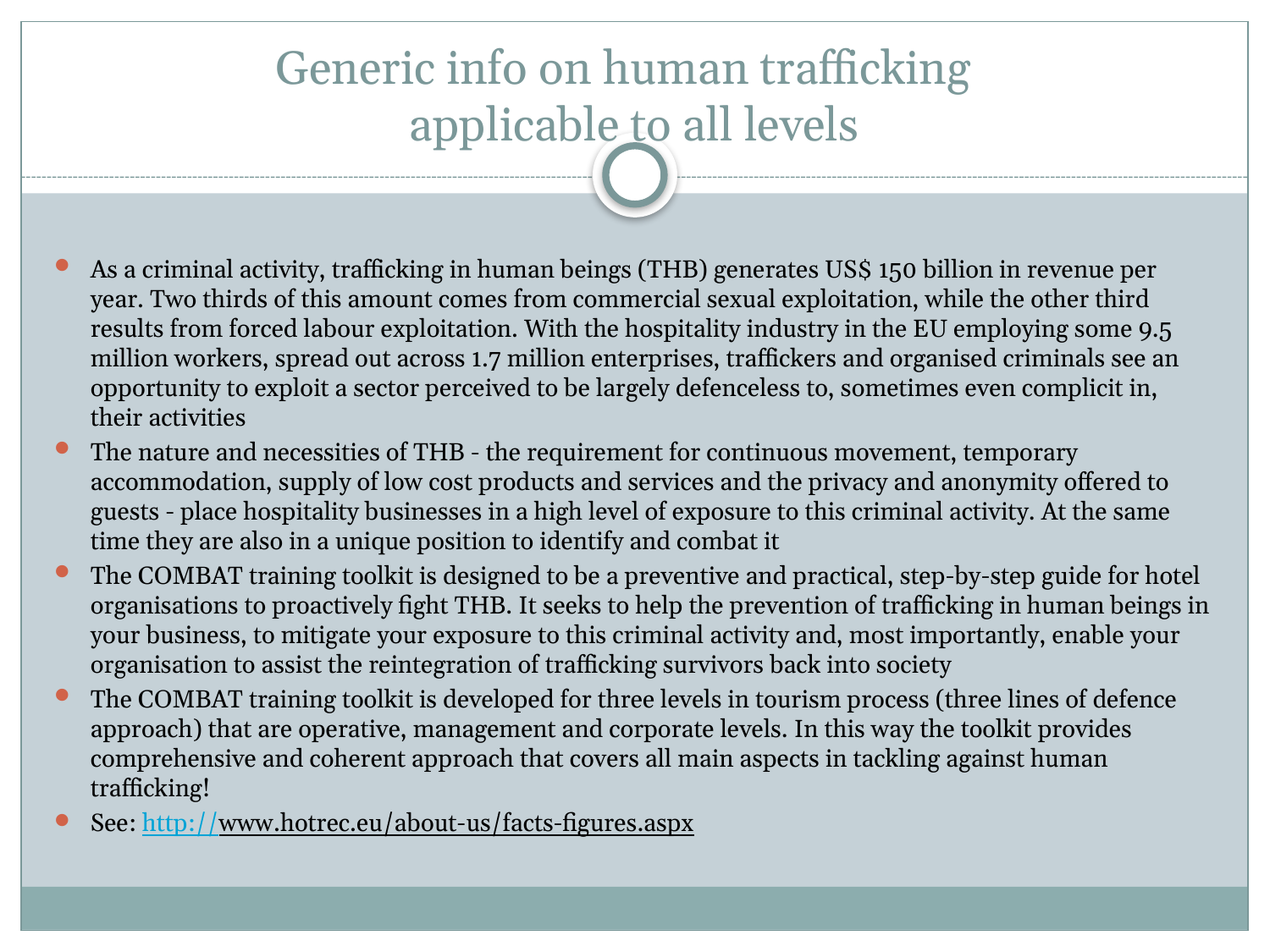

# Generic info on human trafficking applicable to all levels

As a criminal activity, trafficking in human beings (THB) generates US$ 150 billion in revenue per year. Two thirds of this amount comes from commercial sexual exploitation, while the other third results from forced labour exploitation. With the hospitality industry in the EU employing some 9.5 million workers, spread out across 1.7 million enterprises, traffickers and organised criminals see an opportunity to exploit a sector perceived to be largely defenceless to, sometimes even complicit in, their activities
The nature and necessities of THB - the requirement for continuous movement, temporary accommodation, supply of low cost products and services and the privacy and anonymity offered to guests - place hospitality businesses in a high level of exposure to this criminal activity. At the same time they are also in a unique position to identify and combat it
The COMBAT training toolkit is designed to be a preventive and practical, step-by-step guide for hotel organisations to proactively fight THB. It seeks to help the prevention of trafficking in human beings in your business, to mitigate your exposure to this criminal activity and, most importantly, enable your organisation to assist the reintegration of trafficking survivors back into society
The COMBAT training toolkit is developed for three levels in tourism process (three lines of defence approach) that are operative, management and corporate levels. In this way the toolkit provides comprehensive and coherent approach that covers all main aspects in tackling against human trafficking!
See: http://www.hotrec.eu/about-us/facts-figures.aspx